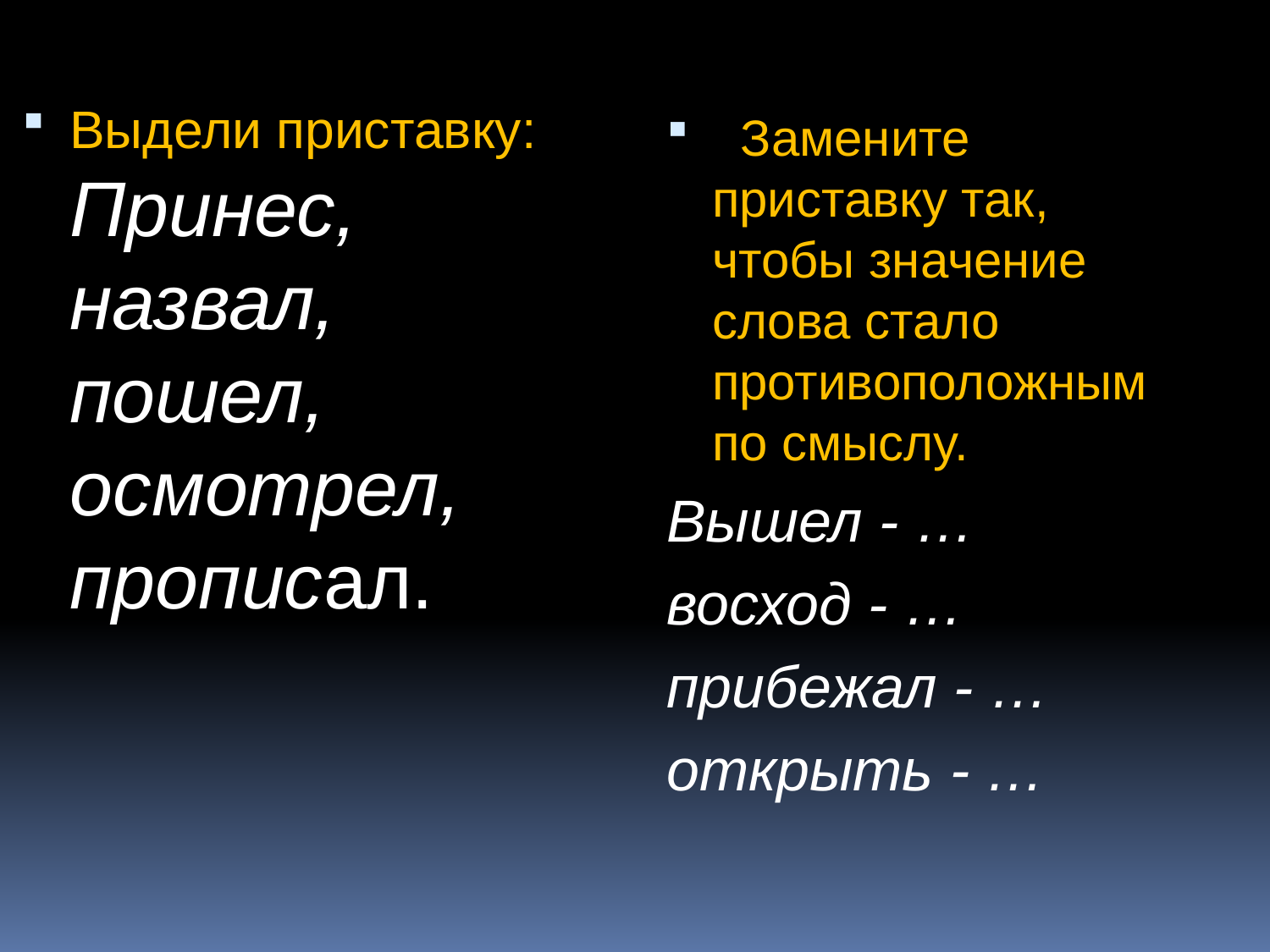

Выдели приставку: Принес, назвал, пошел, осмотрел, прописал.

  Замените приставку так, чтобы значение слова стало противоположным по смыслу.
Вышел - …
восход - …
прибежал - …
открыть - …